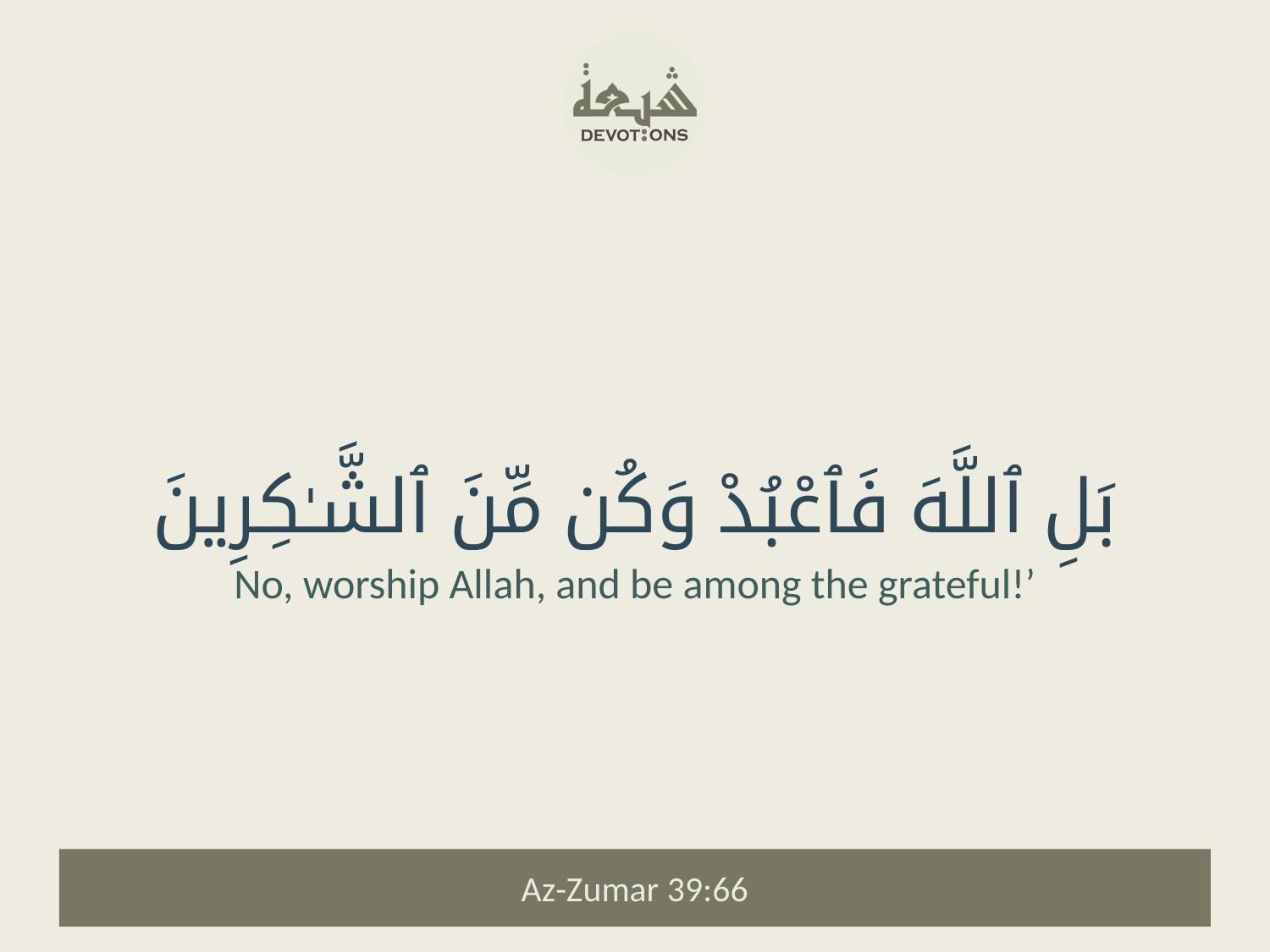

بَلِ ٱللَّهَ فَٱعْبُدْ وَكُن مِّنَ ٱلشَّـٰكِرِينَ
No, worship Allah, and be among the grateful!’
Az-Zumar 39:66